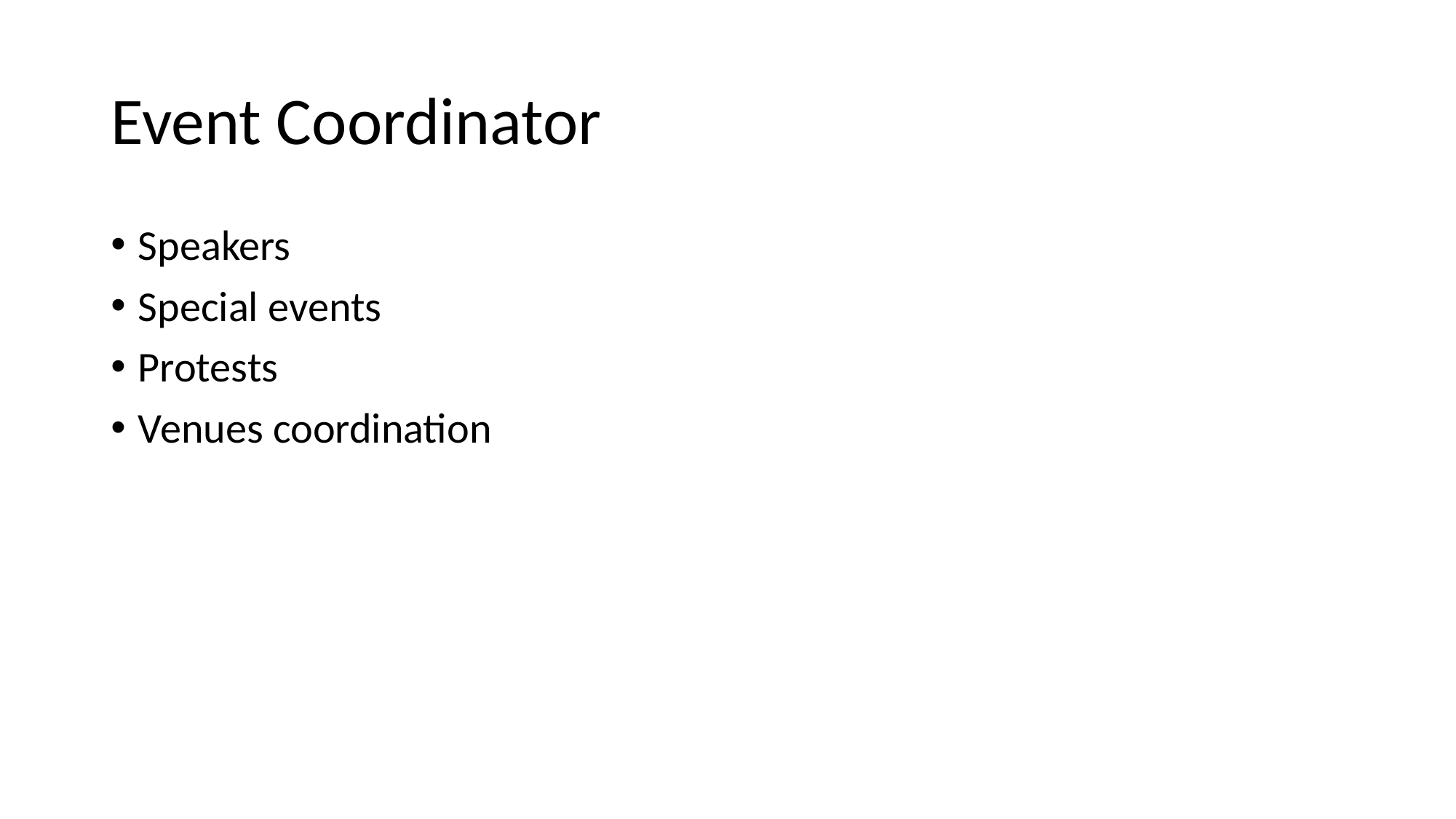

# Event Coordinator
Speakers
Special events
Protests
Venues coordination